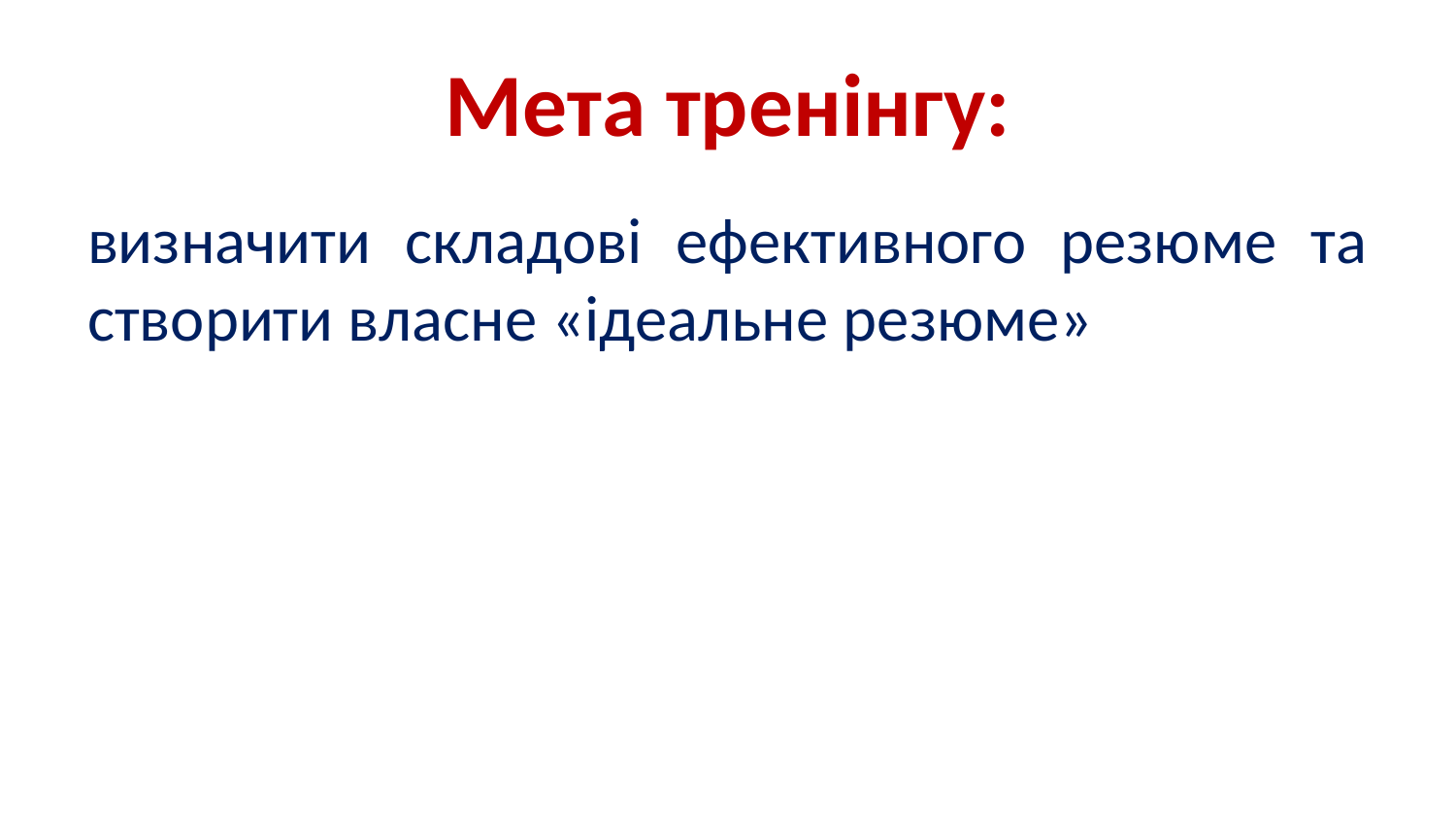

# Мета тренінгу:
визначити складові ефективного резюме та створити власне «ідеальне резюме»